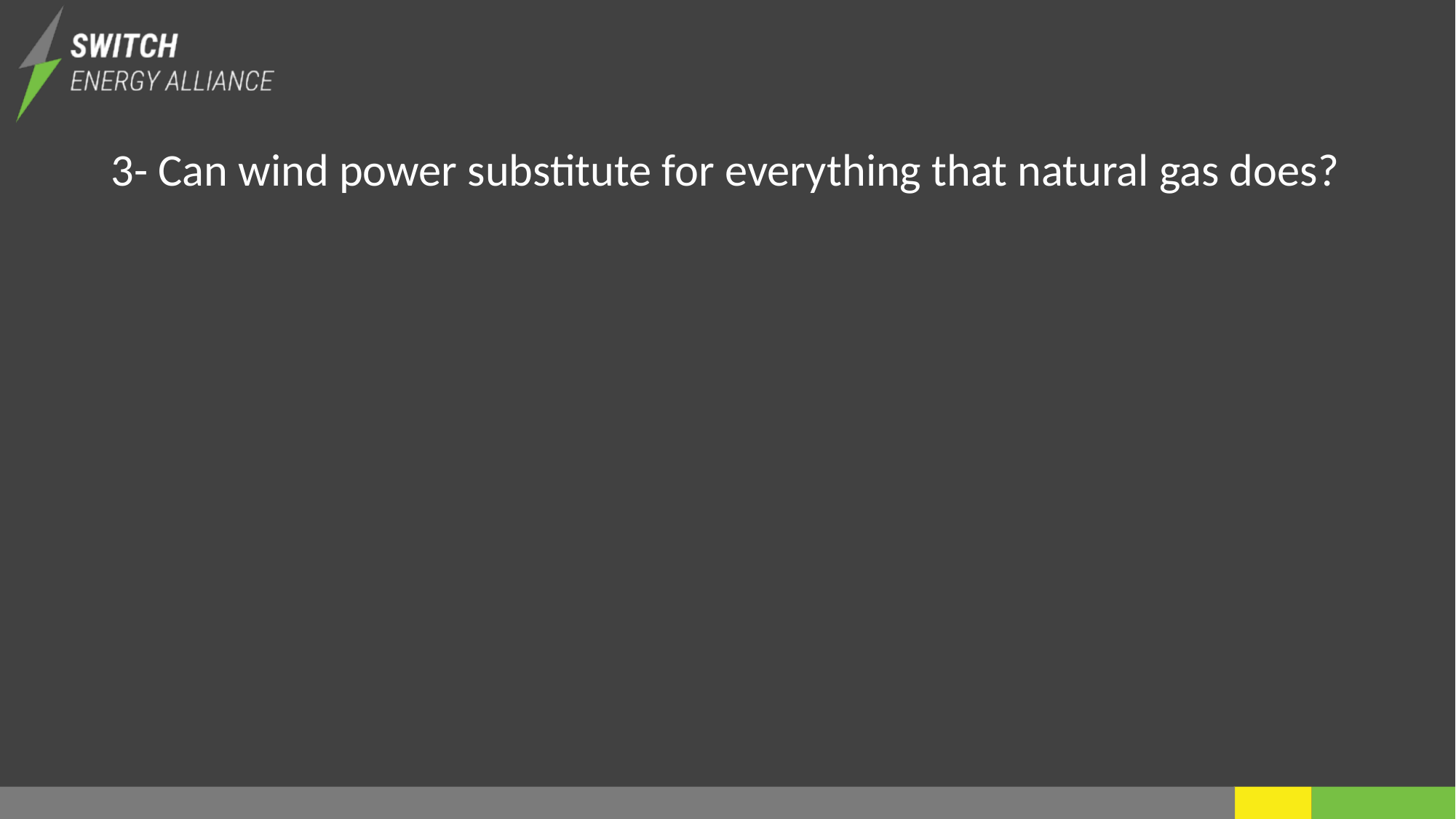

3- Can wind power substitute for everything that natural gas does?